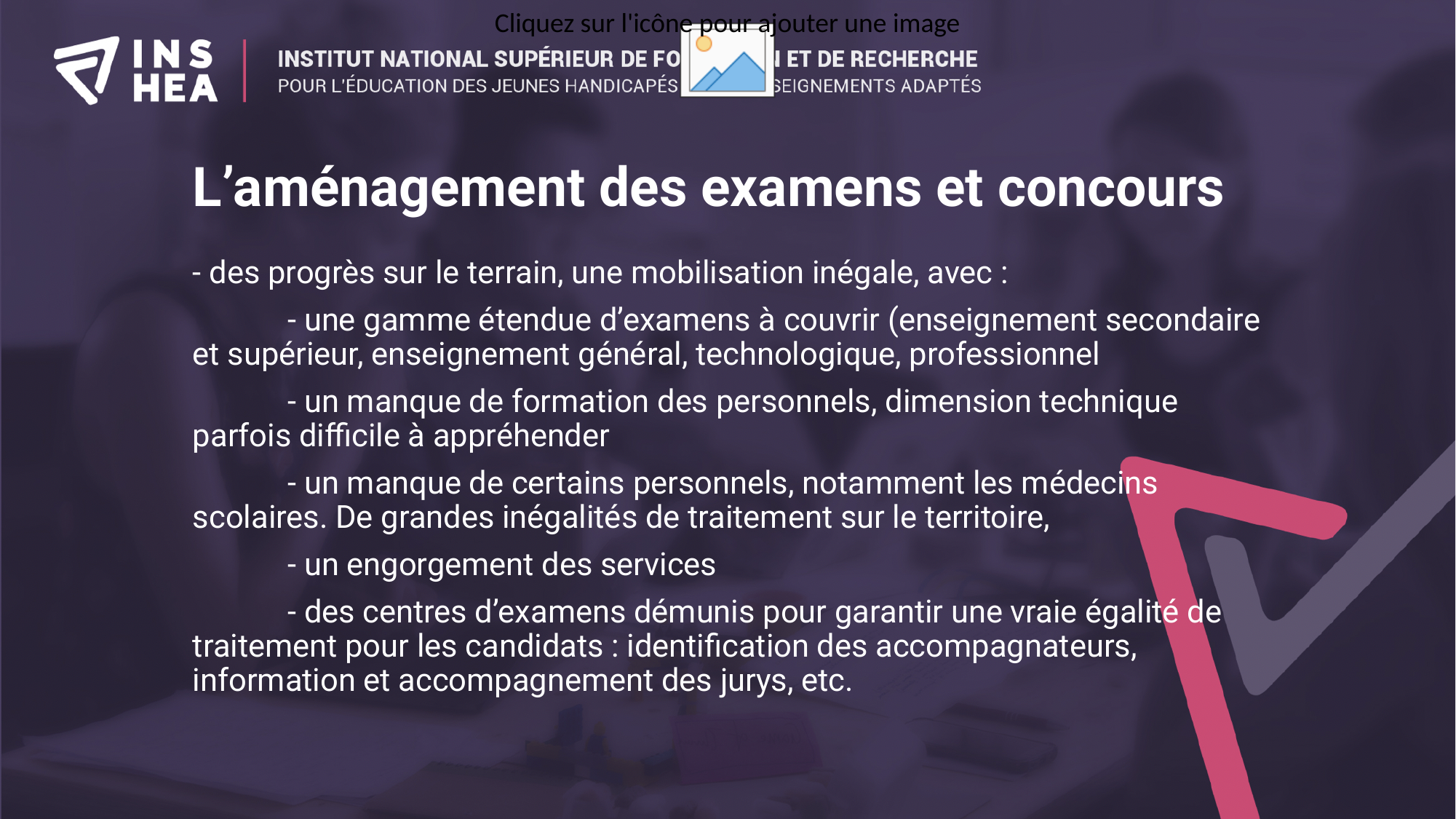

# L’aménagement des examens et concours
- des progrès sur le terrain, une mobilisation inégale, avec :
	- une gamme étendue d’examens à couvrir (enseignement secondaire et supérieur, enseignement général, technologique, professionnel
	- un manque de formation des personnels, dimension technique parfois difficile à appréhender
	- un manque de certains personnels, notamment les médecins scolaires. De grandes inégalités de traitement sur le territoire,
	- un engorgement des services
	- des centres d’examens démunis pour garantir une vraie égalité de traitement pour les candidats : identification des accompagnateurs, information et accompagnement des jurys, etc.